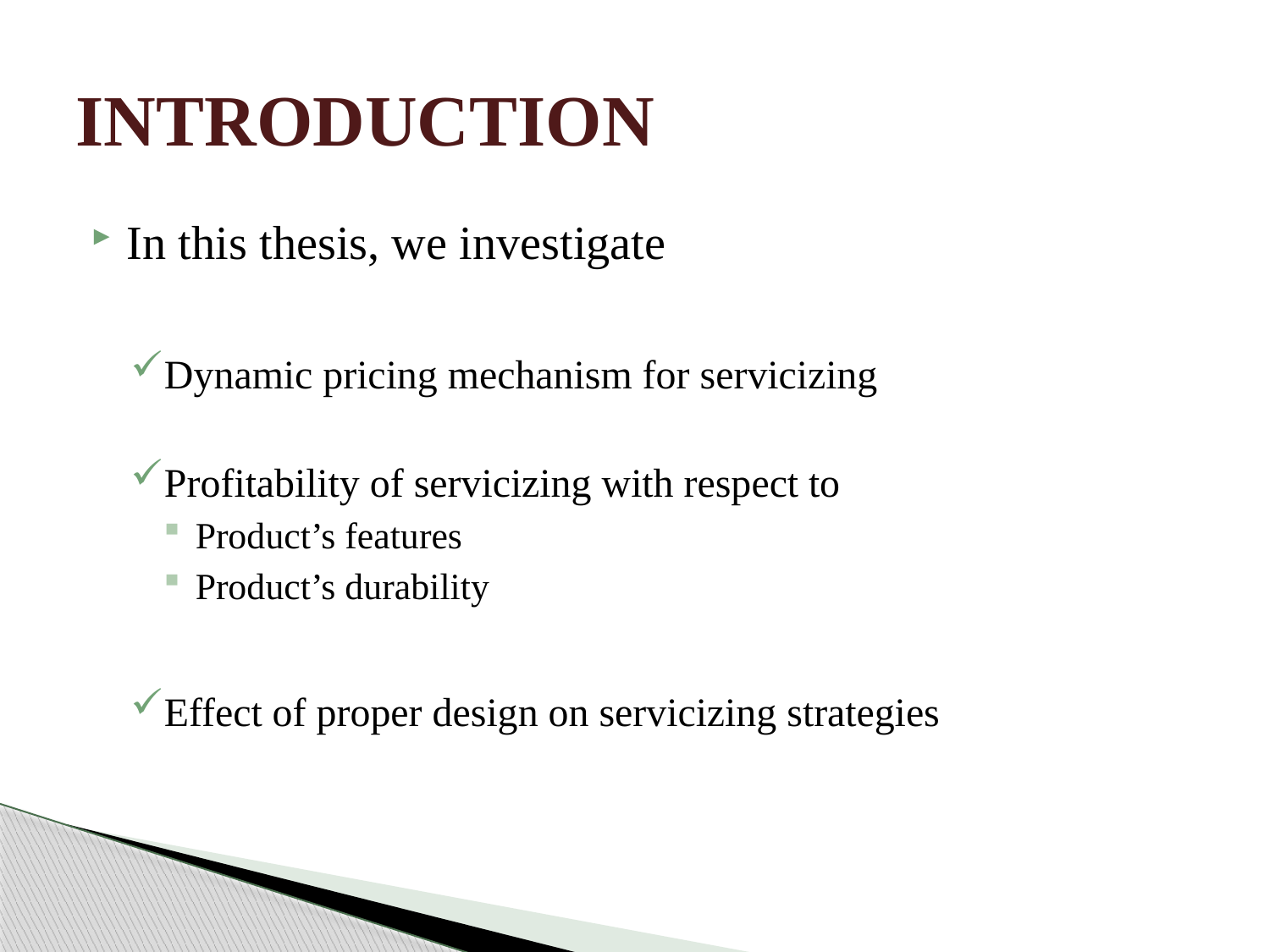

# INTRODUCTION
In this thesis, we investigate

Dynamic pricing mechanism for servicizing

Profitability of servicizing with respect to
Product’s features
Product’s durability

Effect of proper design on servicizing strategies